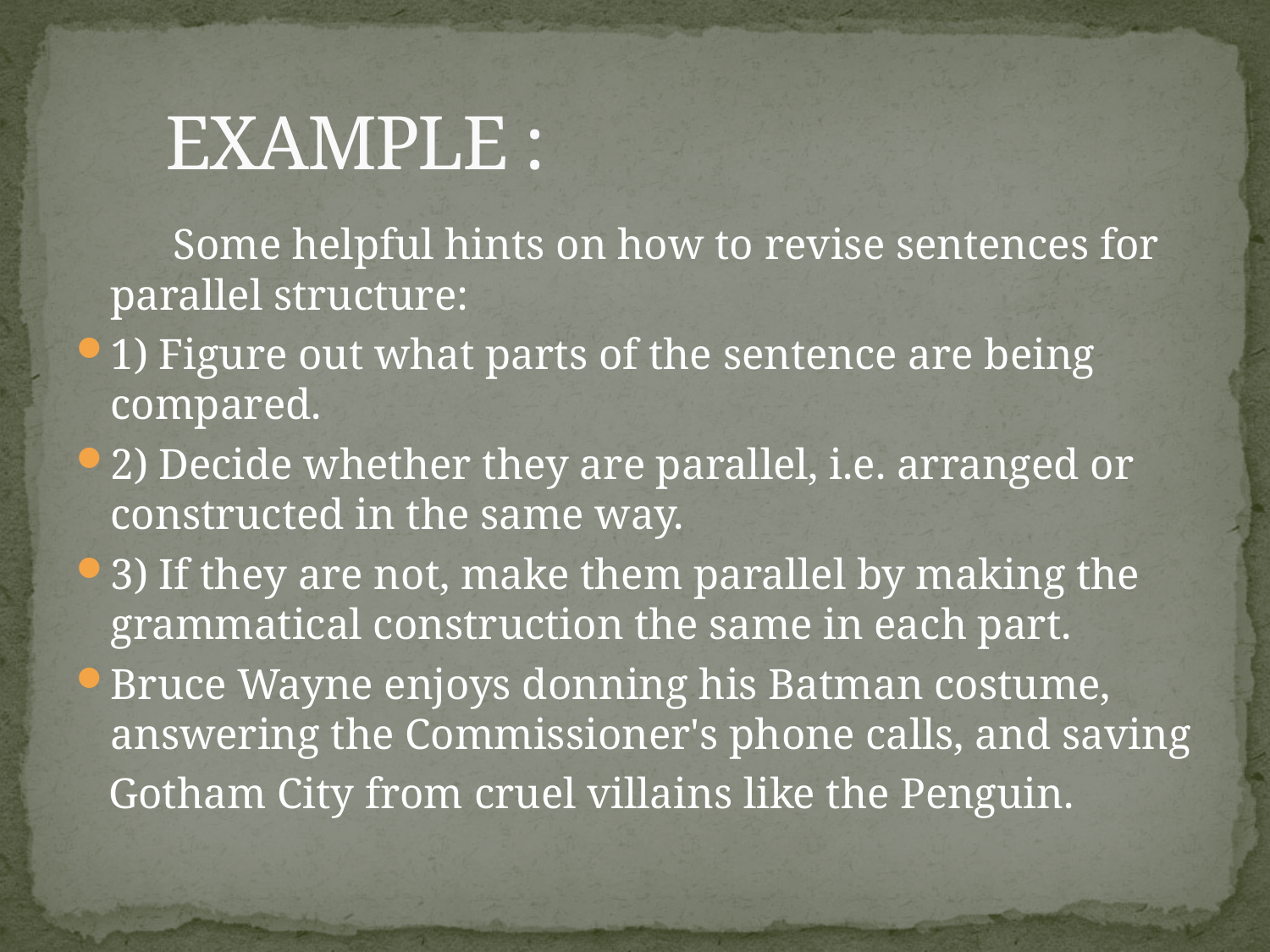

# EXAMPLE :
         Some helpful hints on how to revise sentences for parallel structure:
1) Figure out what parts of the sentence are being compared.
2) Decide whether they are parallel, i.e. arranged or constructed in the same way.
3) If they are not, make them parallel by making the grammatical construction the same in each part.
Bruce Wayne enjoys donning his Batman costume, answering the Commissioner's phone calls, and saving
   Gotham City from cruel villains like the Penguin.